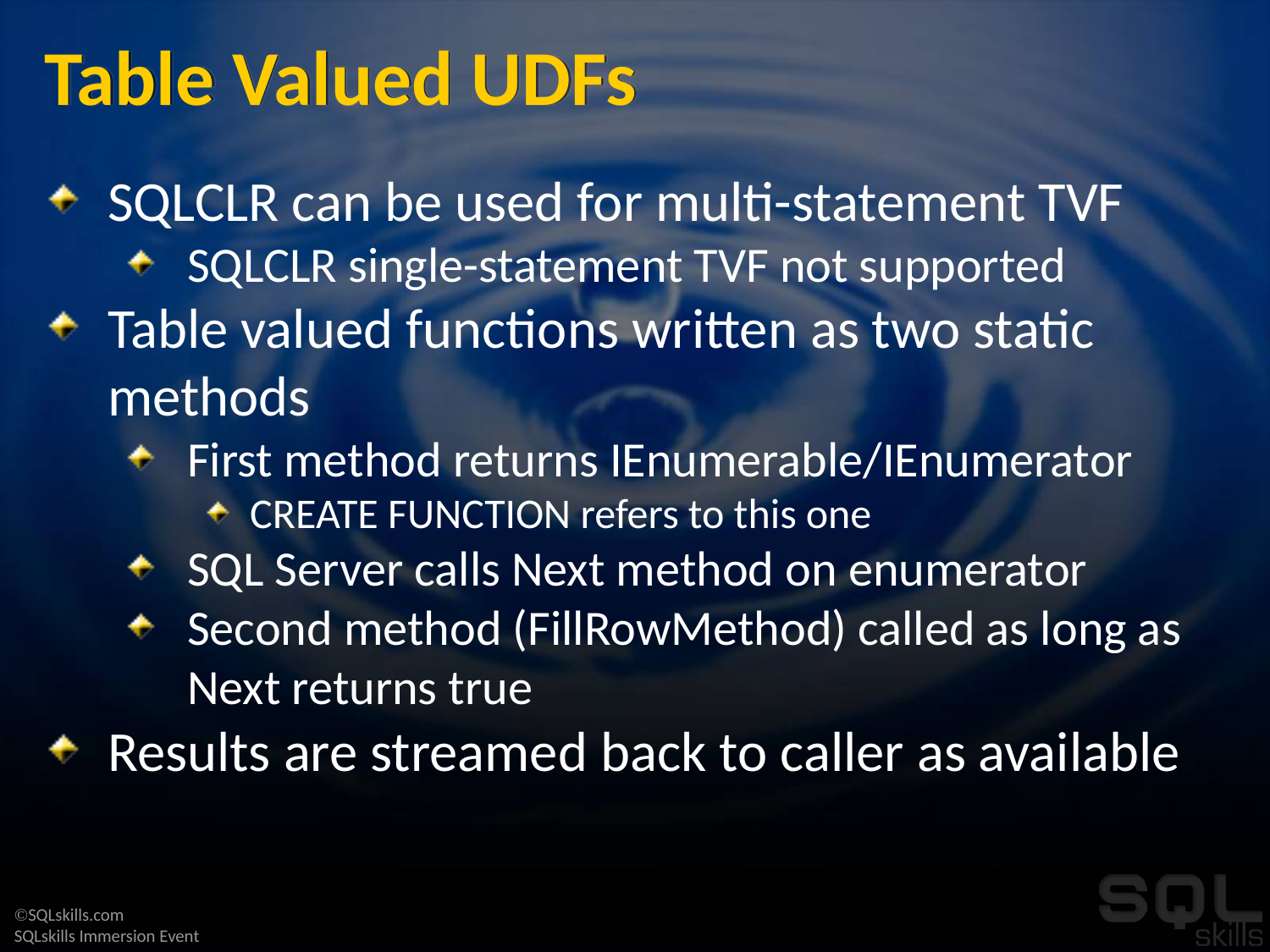

# Table Valued UDFs
SQLCLR can be used for multi-statement TVF
SQLCLR single-statement TVF not supported
Table valued functions written as two static methods
First method returns IEnumerable/IEnumerator
CREATE FUNCTION refers to this one
SQL Server calls Next method on enumerator
Second method (FillRowMethod) called as long as Next returns true
Results are streamed back to caller as available